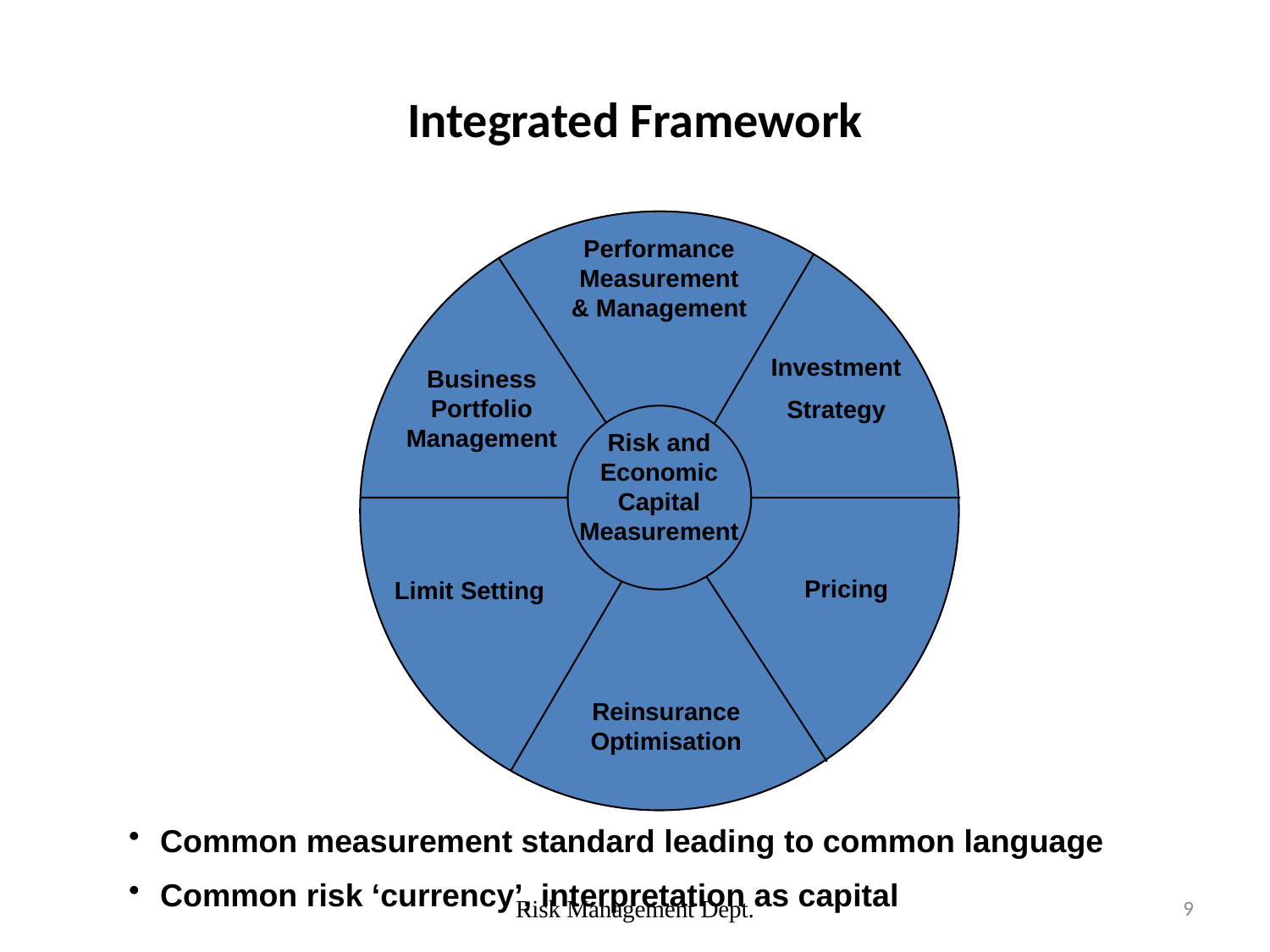

# Integrated Framework

Performance Measurement & Management

Investment
Strategy
Business Portfolio Management

Risk and Economic Capital Measurement

Pricing
Limit Setting
Reinsurance Optimisation
Common measurement standard leading to common language
Common risk ‘currency’, interpretation as capital
Risk Management Dept.
9